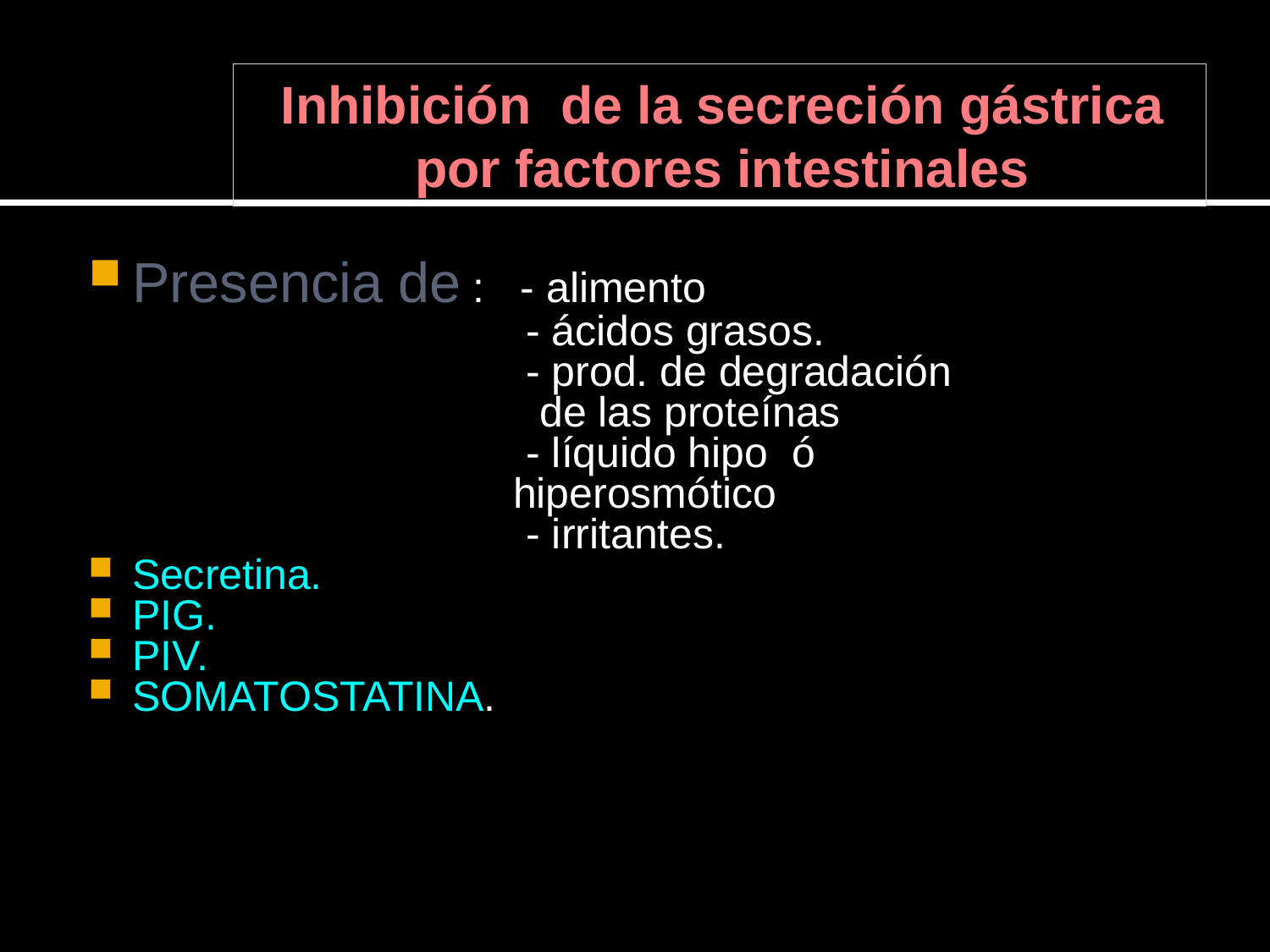

# Inhibición  de la secreción gástrica por factores intestinales
Presencia de :   - alimento
                                     - ácidos grasos.
                                     - prod. de degradación 				             de las proteínas
                                     - líquido hipo  ó 						hiperosmótico
                                     - irritantes.
Secretina.
PIG.
PIV.
SOMATOSTATINA.